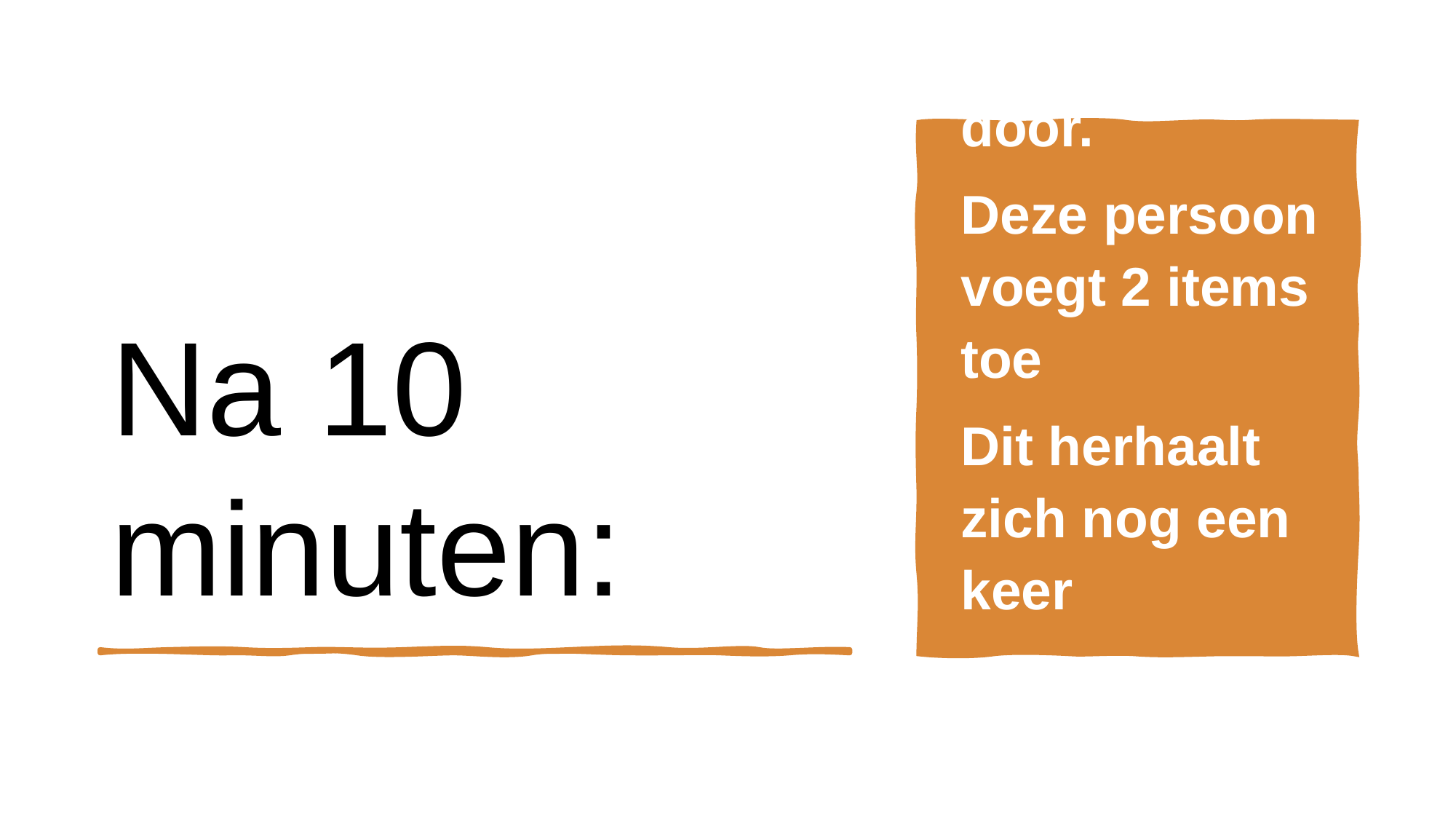

# Na 10 minuten:
Schuift je werkstuk 1 persoon door.
Deze persoon voegt 2 items toe
Dit herhaalt zich nog een keer